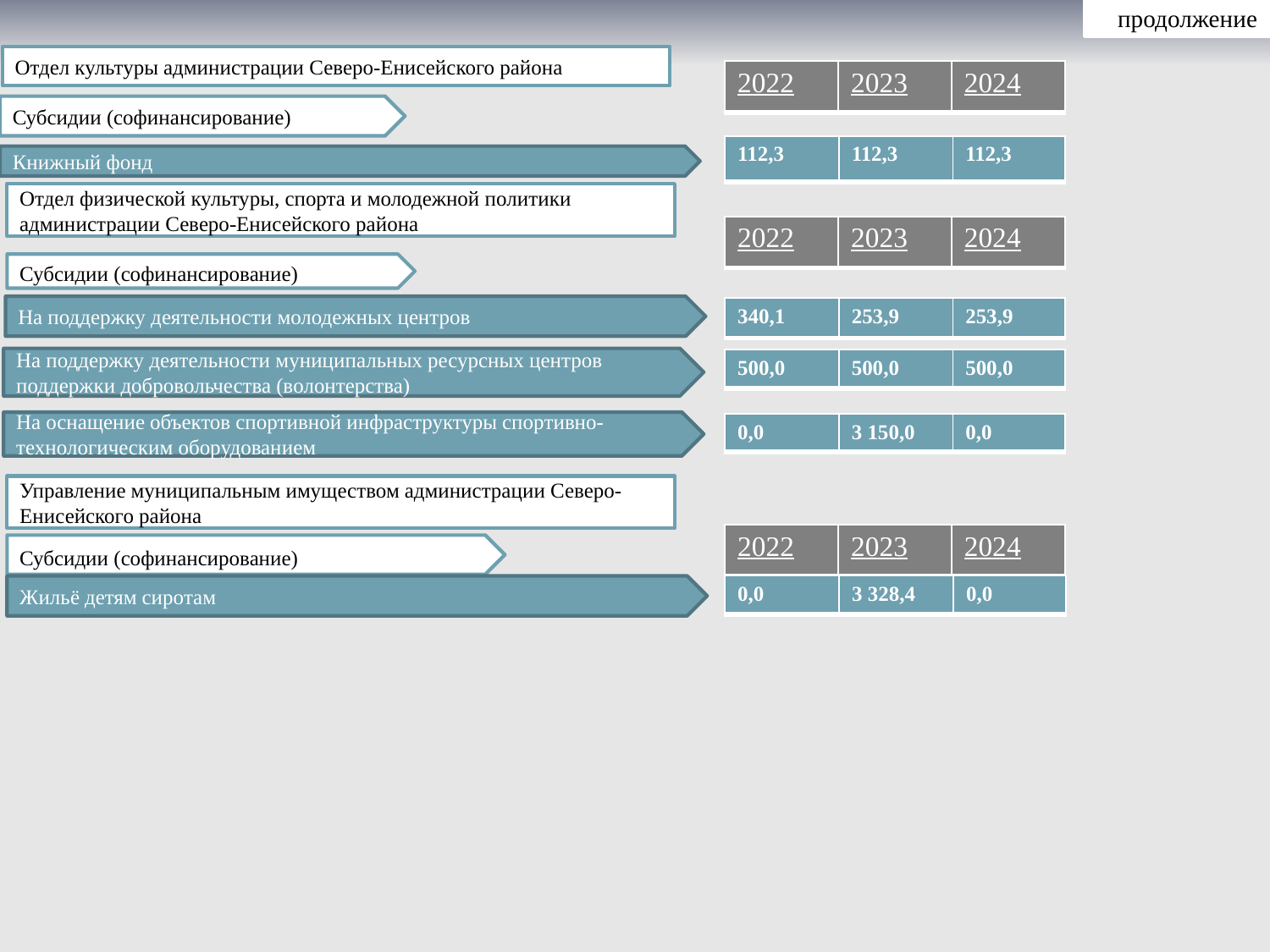

продолжение
Отдел культуры администрации Северо-Енисейского района
| 2022 | 2023 | 2024 |
| --- | --- | --- |

Субсидии (софинансирование)

| 112,3 | 112,3 | 112,3 |
| --- | --- | --- |
Книжный фонд
Отдел физической культуры, спорта и молодежной политики администрации Северо-Енисейского района
| 2022 | 2023 | 2024 |
| --- | --- | --- |

Субсидии (софинансирование)

На поддержку деятельности молодежных центров
| 340,1 | 253,9 | 253,9 |
| --- | --- | --- |
На поддержку деятельности муниципальных ресурсных центров поддержки добровольчества (волонтерства)
| 500,0 | 500,0 | 500,0 |
| --- | --- | --- |
На оснащение объектов спортивной инфраструктуры спортивно-технологическим оборудованием
| 0,0 | 3 150,0 | 0,0 |
| --- | --- | --- |
Управление муниципальным имуществом администрации Северо-Енисейского района
| 2022 | 2023 | 2024 |
| --- | --- | --- |

Субсидии (софинансирование)

Жильё детям сиротам
| 0,0 | 3 328,4 | 0,0 |
| --- | --- | --- |